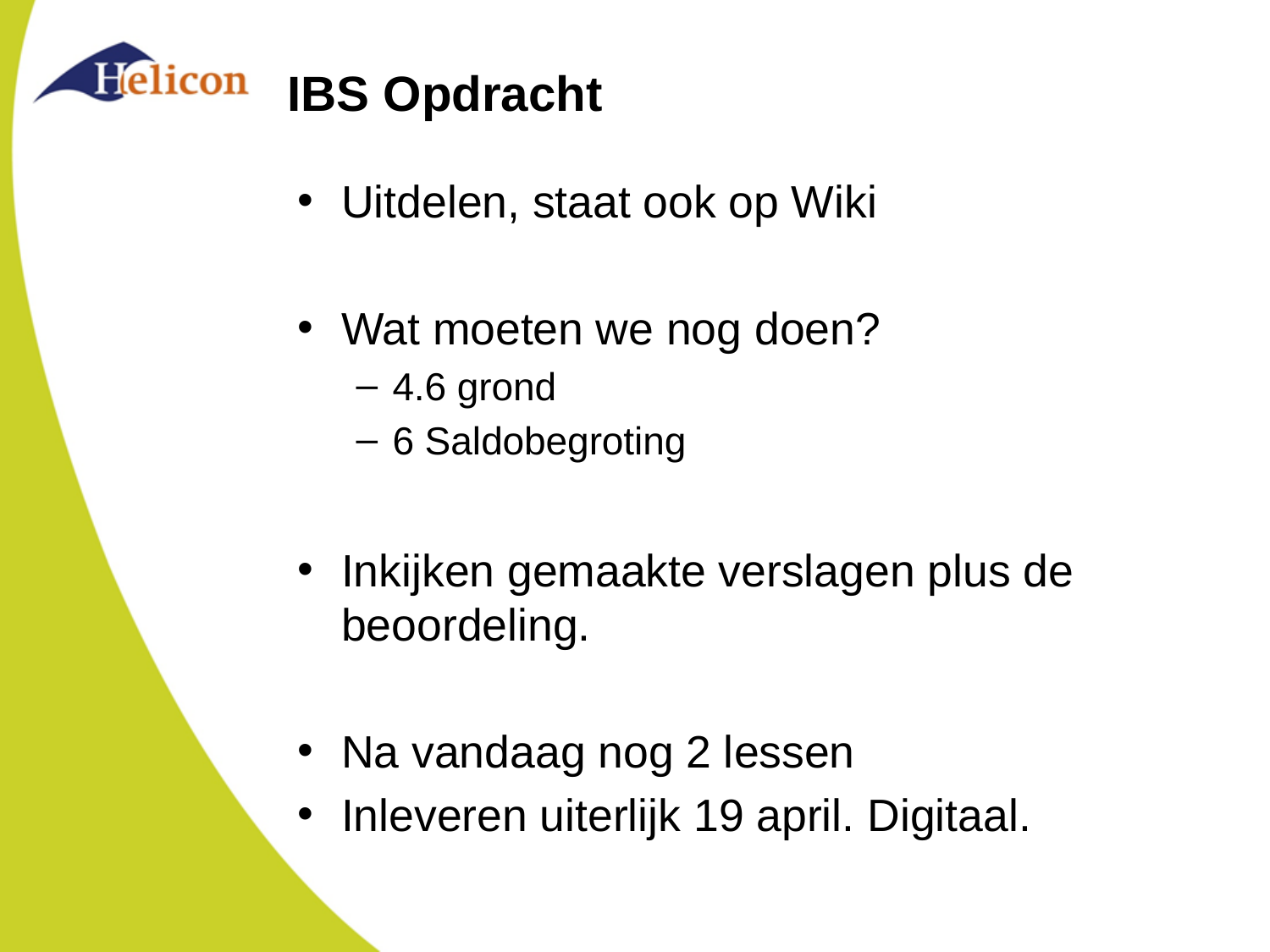

# IBS Opdracht
Uitdelen, staat ook op Wiki

Wat moeten we nog doen?
4.6 grond
6 Saldobegroting

Inkijken gemaakte verslagen plus de beoordeling.

Na vandaag nog 2 lessen
Inleveren uiterlijk 19 april. Digitaal.